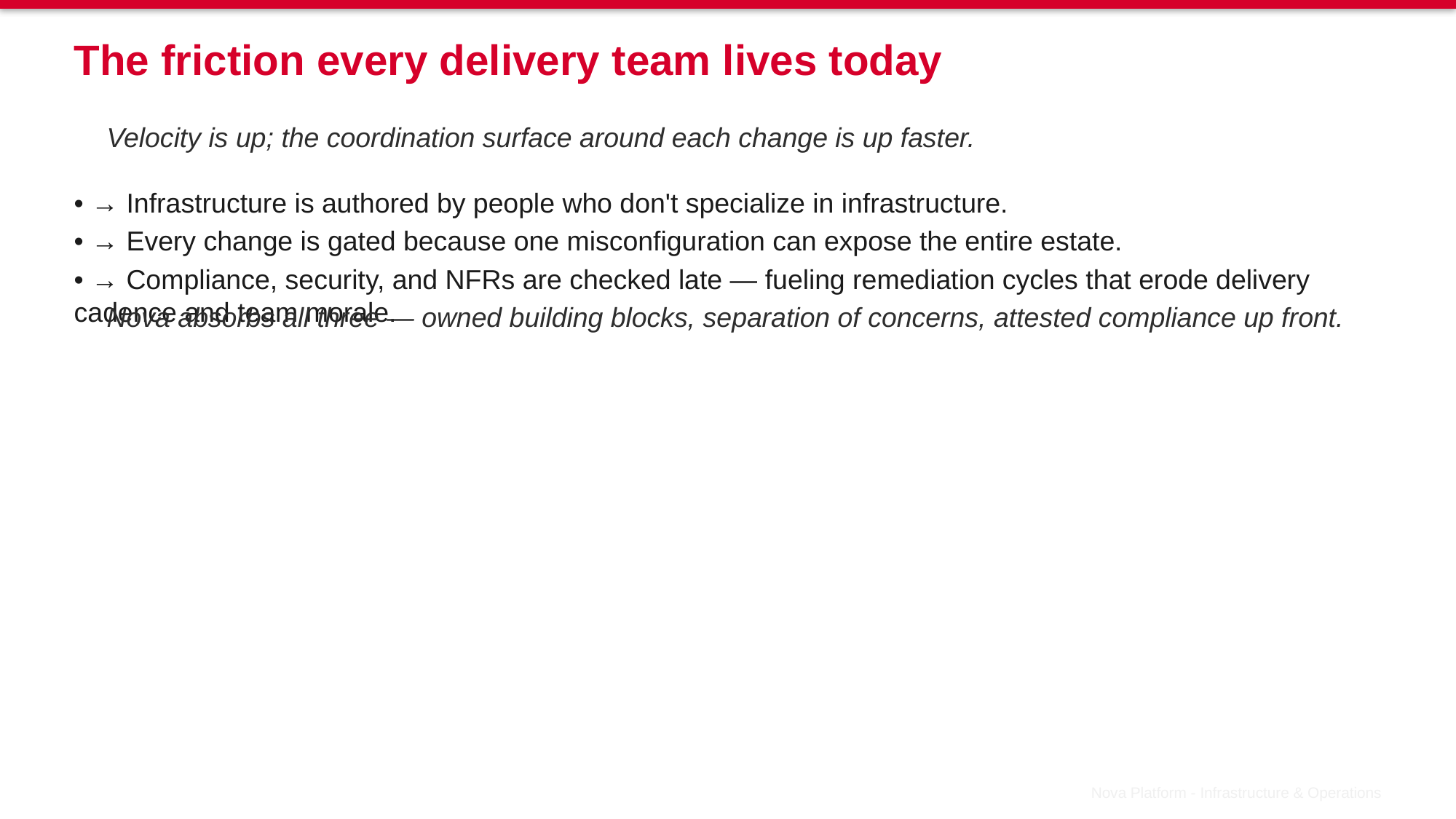

The friction every delivery team lives today
Velocity is up; the coordination surface around each change is up faster.
• → Infrastructure is authored by people who don't specialize in infrastructure.
• → Every change is gated because one misconfiguration can expose the entire estate.
• → Compliance, security, and NFRs are checked late — fueling remediation cycles that erode delivery cadence and team morale.
Nova absorbs all three — owned building blocks, separation of concerns, attested compliance up front.
Nova Platform - Infrastructure & Operations